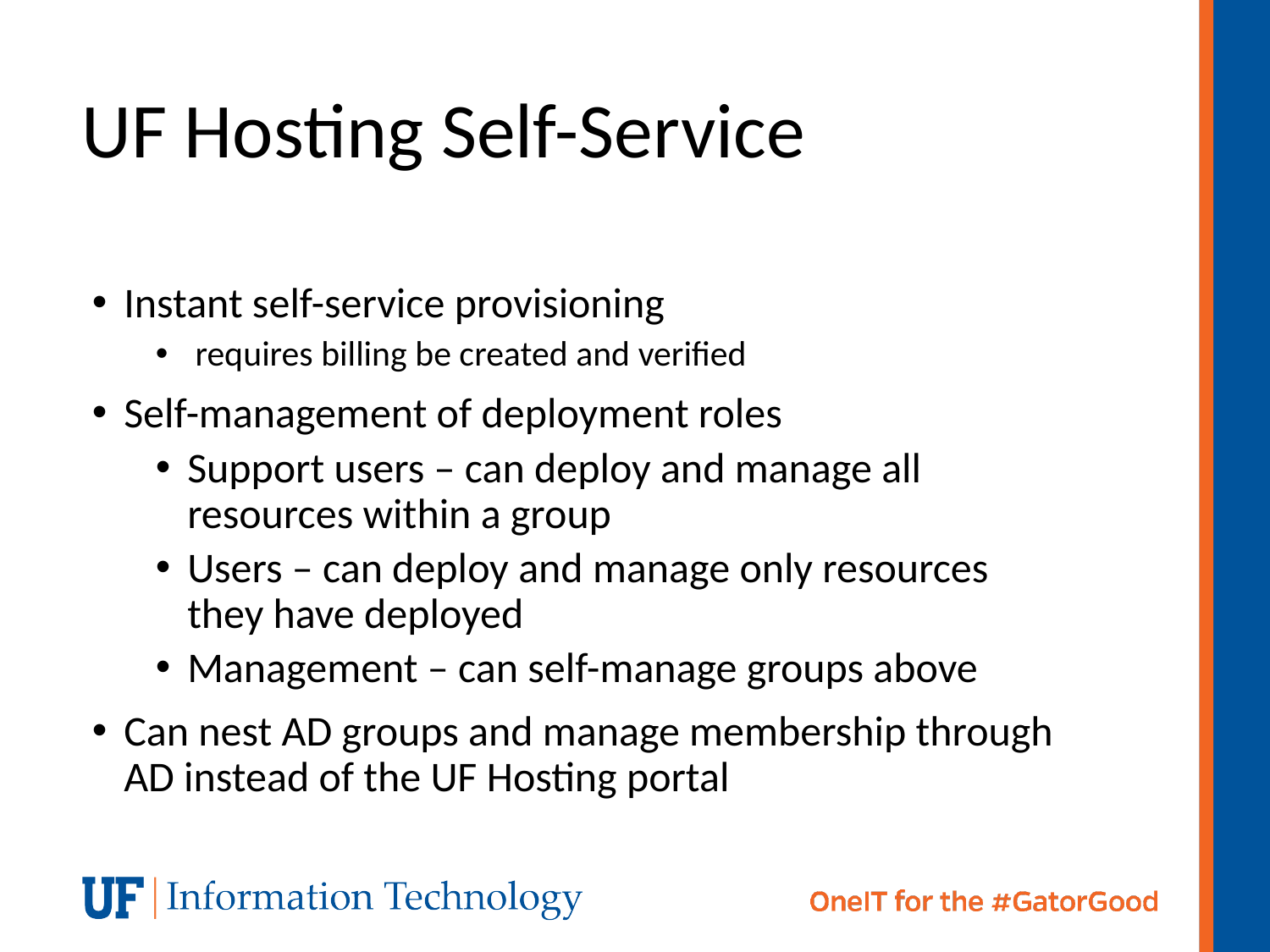

# UF Hosting Self-Service
Instant self-service provisioning
 requires billing be created and verified
Self-management of deployment roles
Support users – can deploy and manage all resources within a group
Users – can deploy and manage only resources they have deployed
Management – can self-manage groups above
Can nest AD groups and manage membership through AD instead of the UF Hosting portal